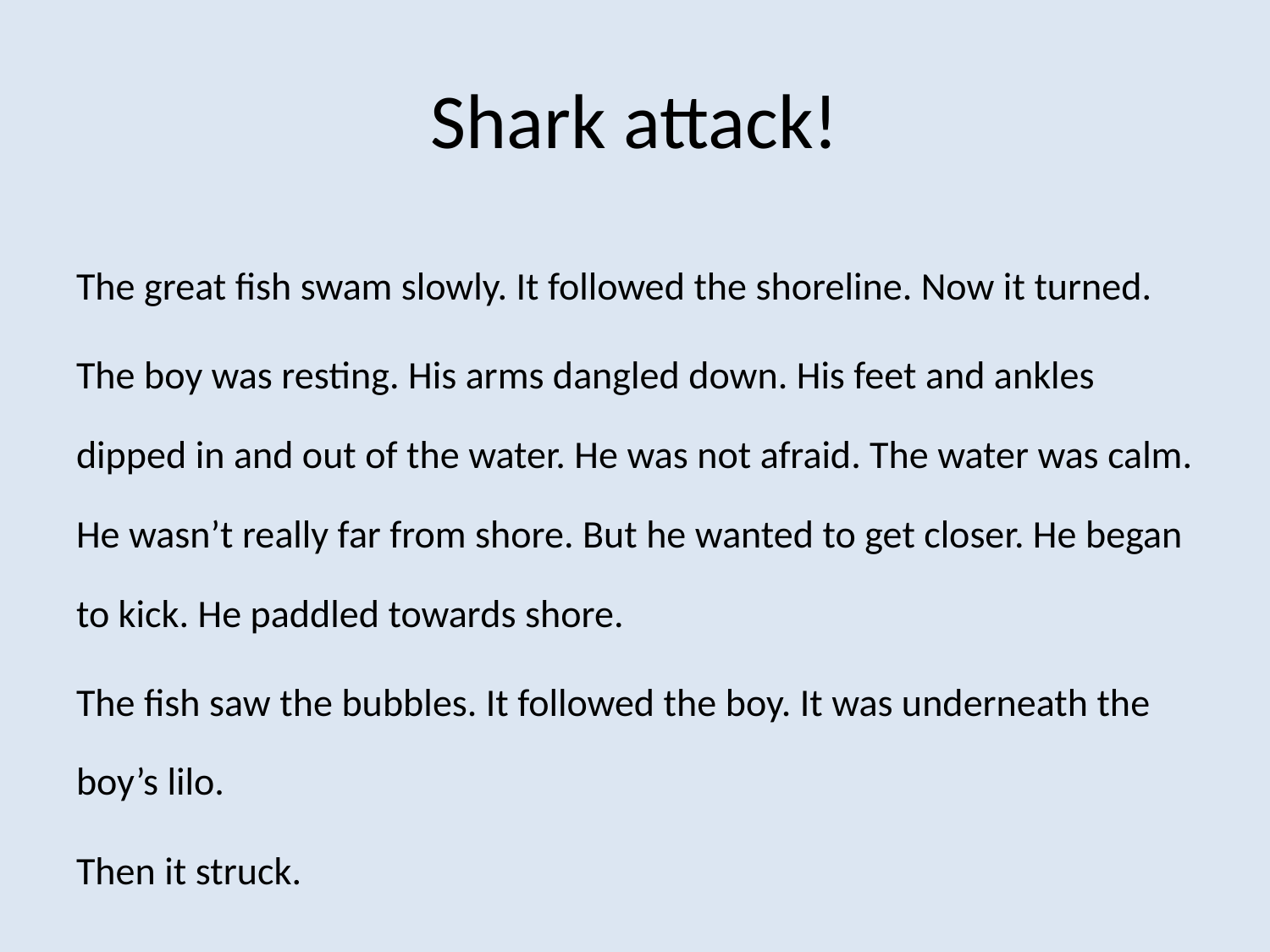

# Shark attack!
The great fish swam slowly. It followed the shoreline. Now it turned.
The boy was resting. His arms dangled down. His feet and ankles dipped in and out of the water. He was not afraid. The water was calm. He wasn’t really far from shore. But he wanted to get closer. He began to kick. He paddled towards shore.
The fish saw the bubbles. It followed the boy. It was underneath the boy’s lilo.
Then it struck.